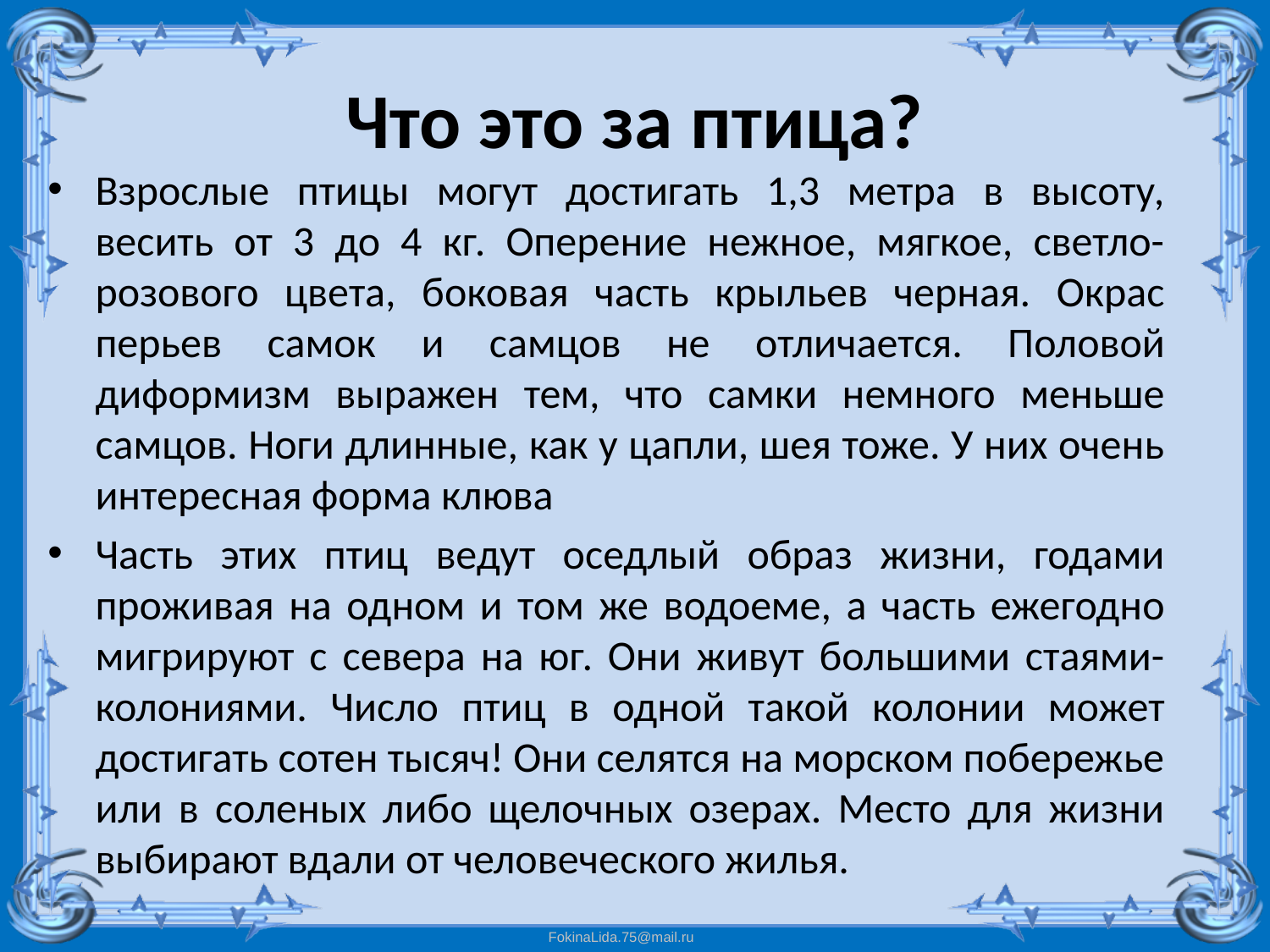

# Что это за птица?
Взрослые птицы могут достигать 1,3 метра в высоту, весить от 3 до 4 кг. Оперение нежное, мягкое, светло-розового цвета, боковая часть крыльев черная. Окрас перьев самок и самцов не отличается. Половой диформизм выражен тем, что самки немного меньше самцов. Ноги длинные, как у цапли, шея тоже. У них очень интересная форма клюва
Часть этих птиц ведут оседлый образ жизни, годами проживая на одном и том же водоеме, а часть ежегодно мигрируют с севера на юг. Они живут большими стаями-колониями. Число птиц в одной такой колонии может достигать сотен тысяч! Они селятся на морском побережье или в соленых либо щелочных озерах. Место для жизни выбирают вдали от человеческого жилья.